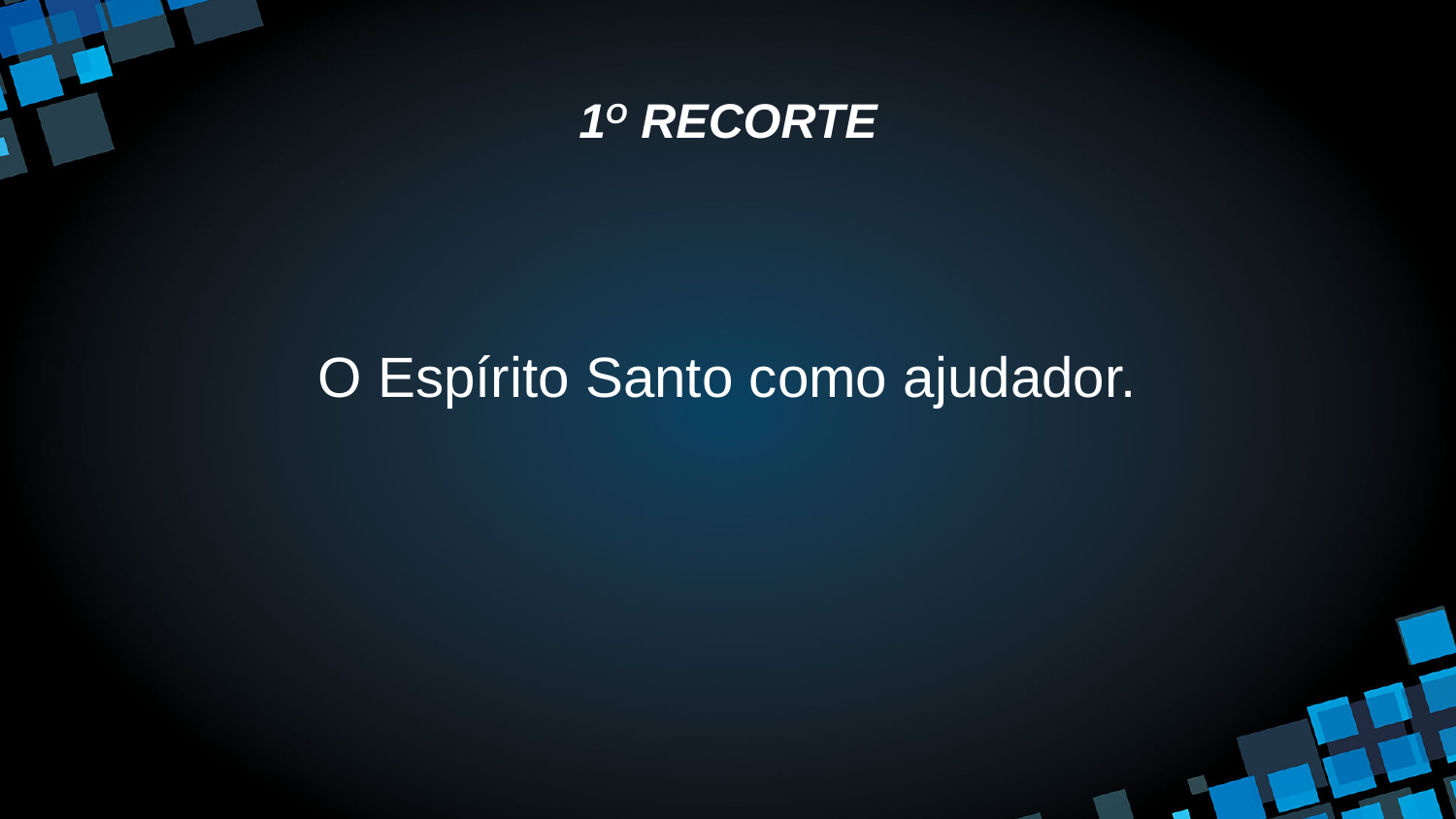

# 1O RECORTE

O Espírito Santo como ajudador.